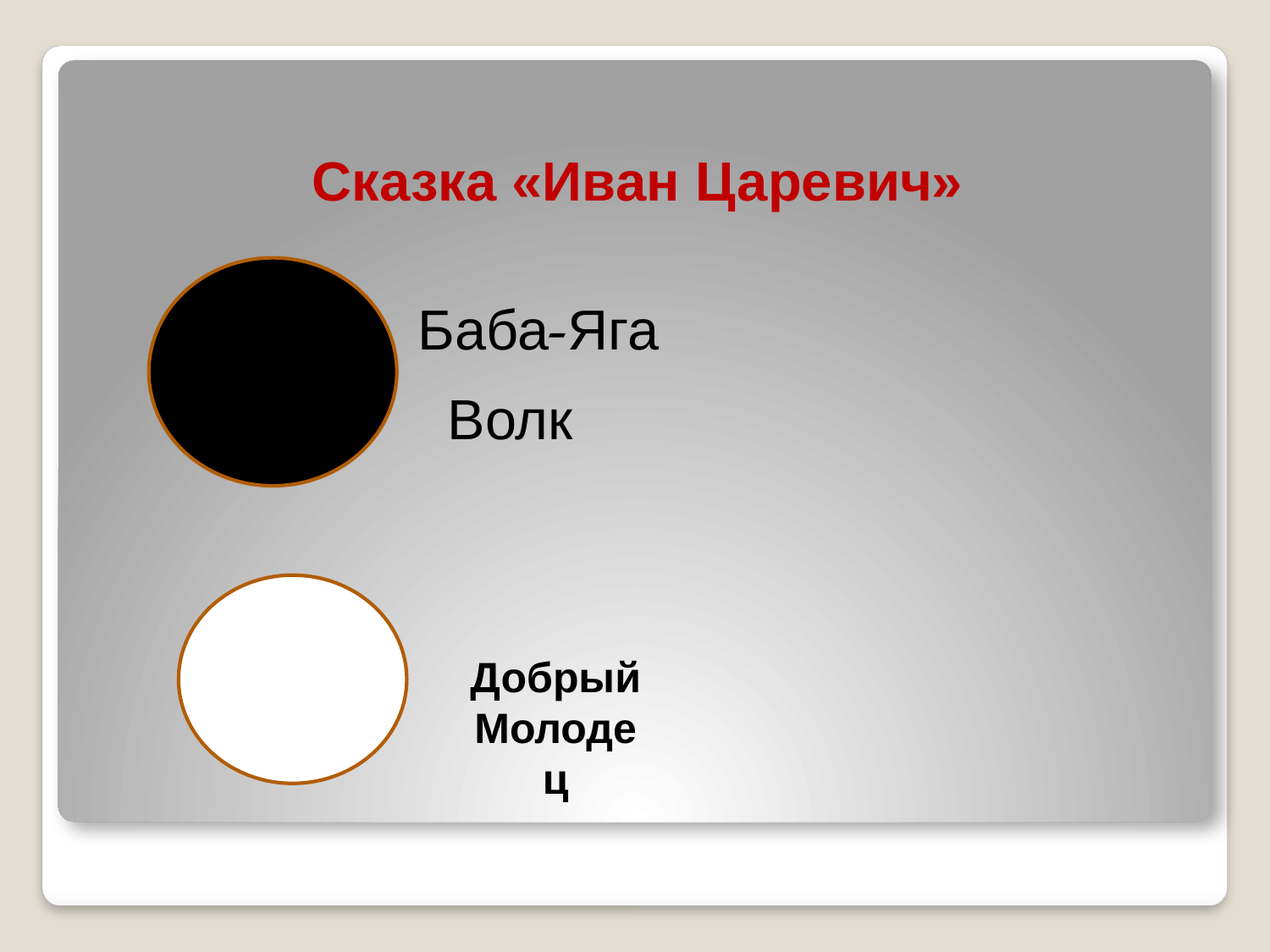

# Сказка «Иван Царевич»

Баба-Яга
Волк

Добрый Молодец